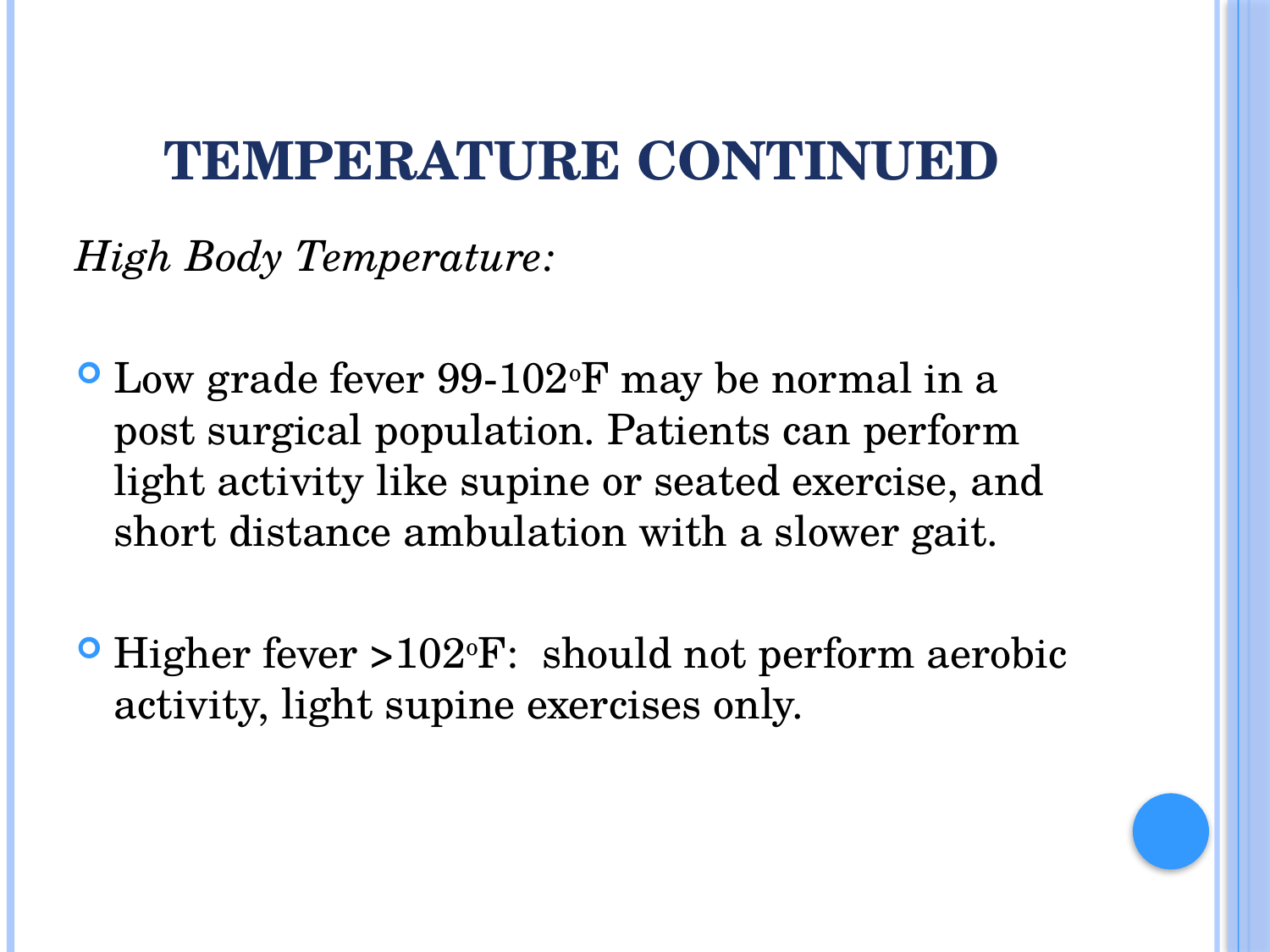

# Temperature Continued
High Body Temperature:

Low grade fever 99-102oF may be normal in a post surgical population. Patients can perform light activity like supine or seated exercise, and short distance ambulation with a slower gait.

Higher fever >102oF:  should not perform aerobic activity, light supine exercises only.